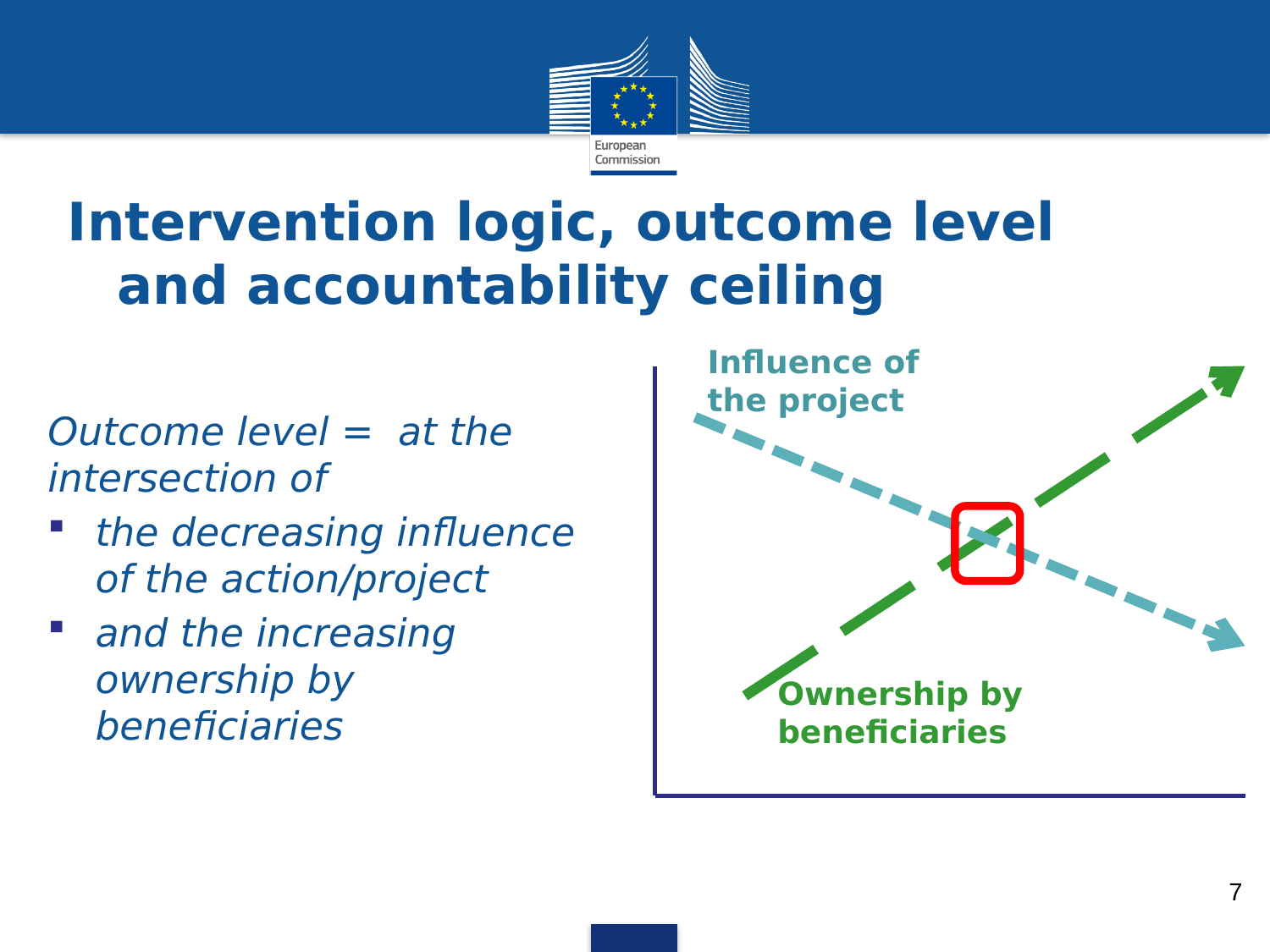

# Intervention logic, outcome level and accountability ceiling
Influence of the project

Outcome level =  at the intersection of
the decreasing influence of the action/project
and the increasing ownership by beneficiaries

Ownership by beneficiaries
7